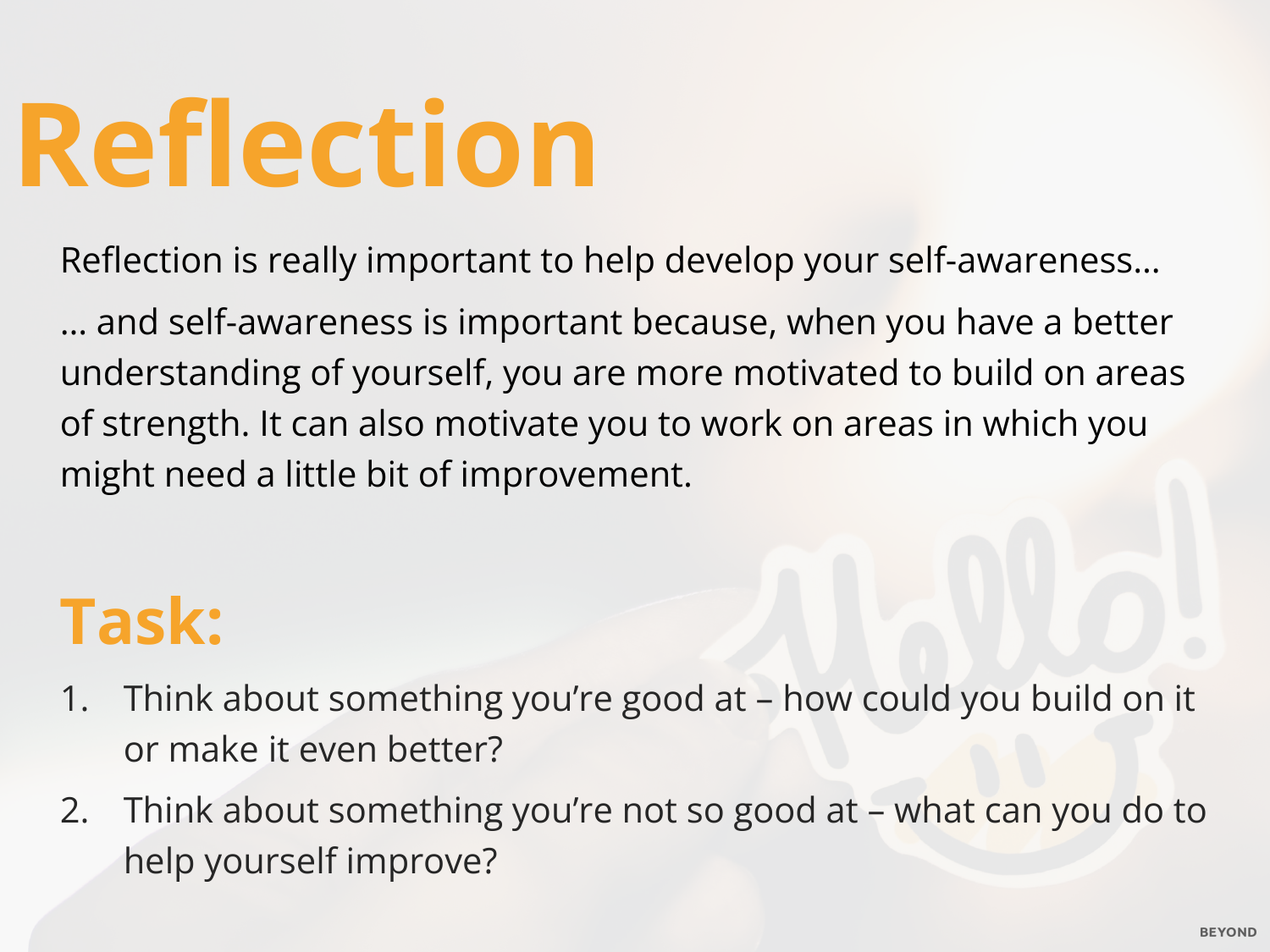

Reflection
Reflection is really important to help develop your self-awareness…
… and self-awareness is important because, when you have a better understanding of yourself, you are more motivated to build on areas of strength. It can also motivate you to work on areas in which you might need a little bit of improvement.

Task:
Think about something you’re good at – how could you build on it or make it even better?
Think about something you’re not so good at – what can you do to help yourself improve?